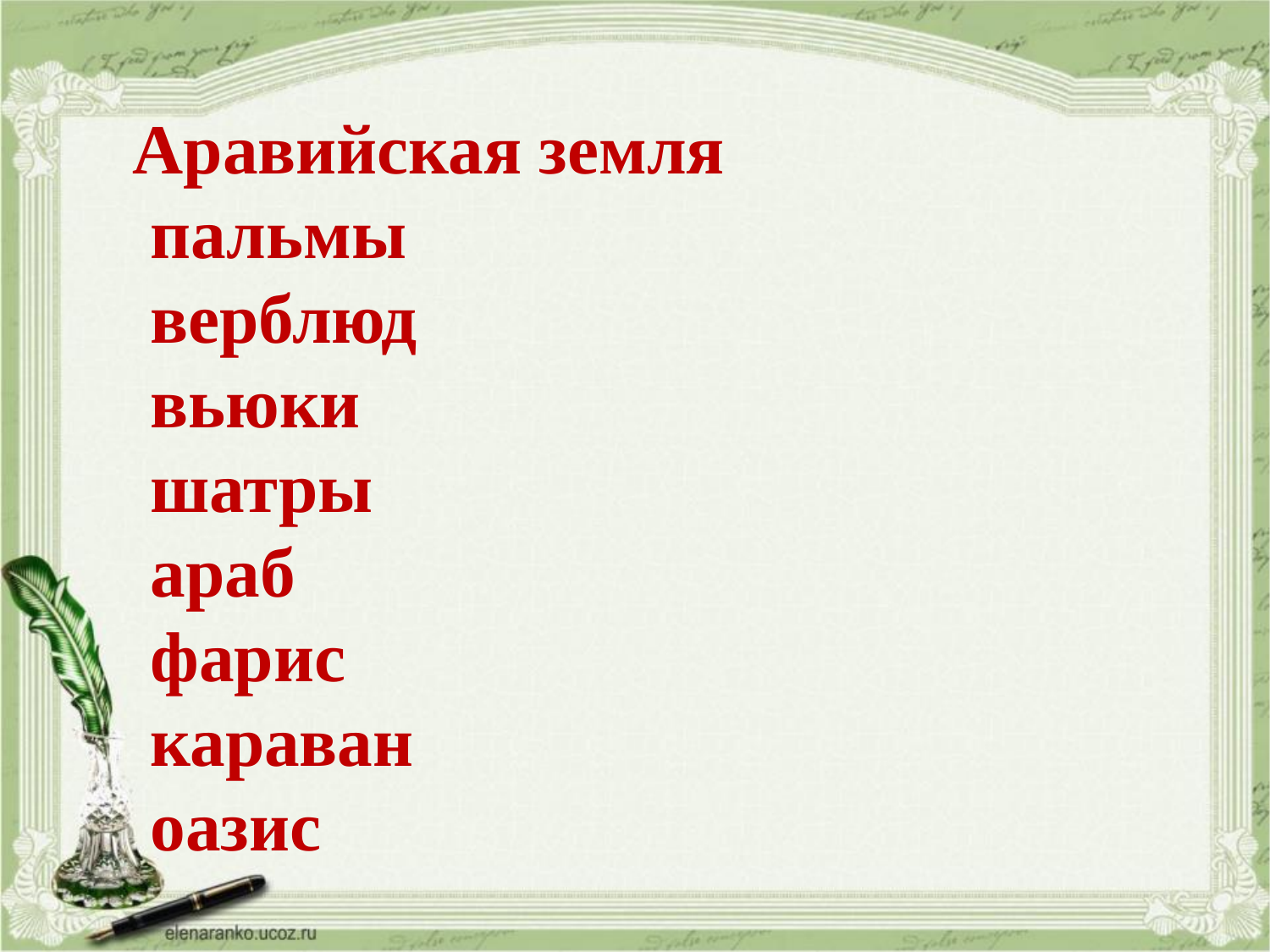

# Аравийская земля пальмы верблюд вьюки шатры араб фарис караван оазис